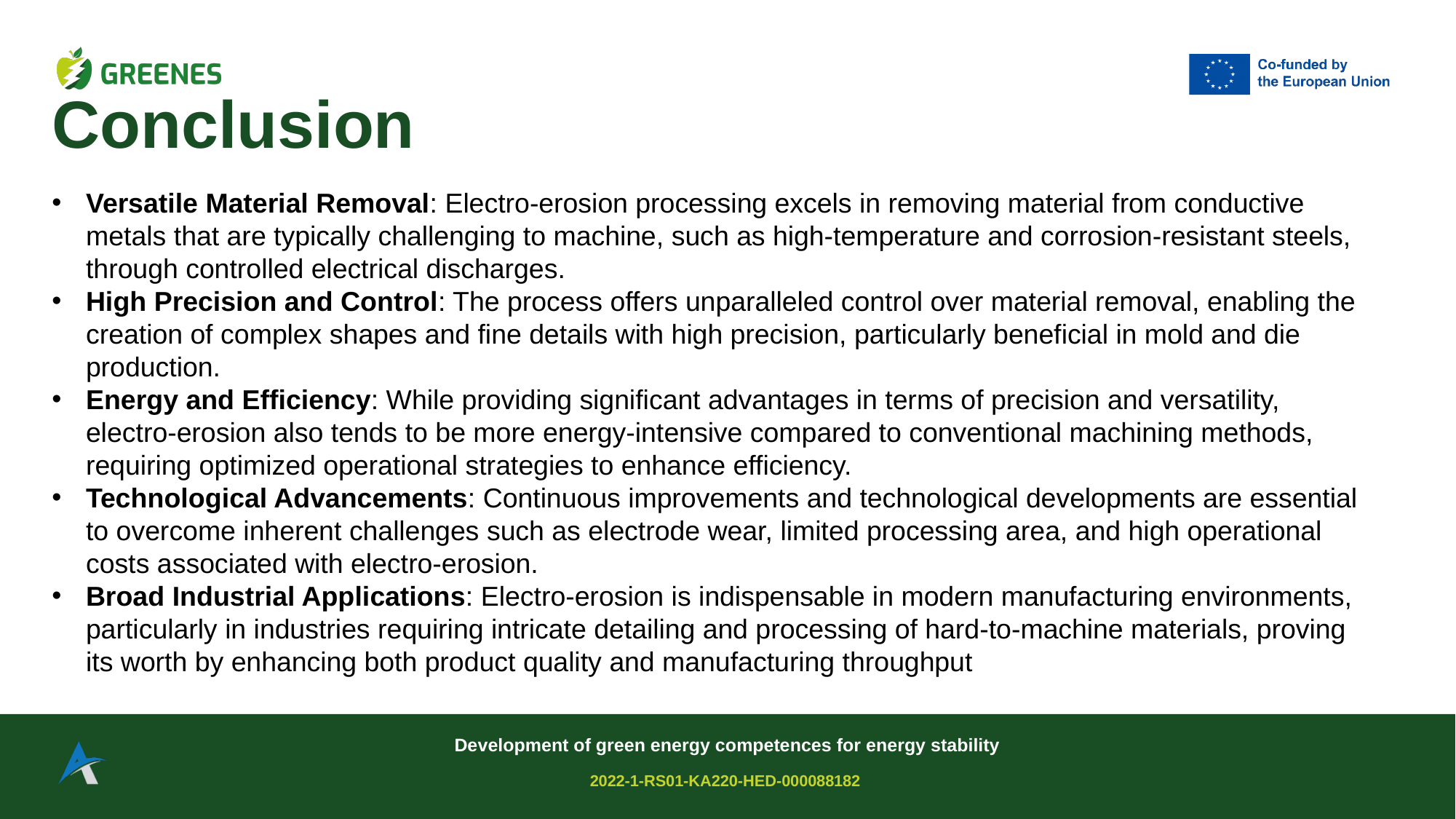

# Conclusion
Versatile Material Removal: Electro-erosion processing excels in removing material from conductive metals that are typically challenging to machine, such as high-temperature and corrosion-resistant steels, through controlled electrical discharges.
High Precision and Control: The process offers unparalleled control over material removal, enabling the creation of complex shapes and fine details with high precision, particularly beneficial in mold and die production.
Energy and Efficiency: While providing significant advantages in terms of precision and versatility, electro-erosion also tends to be more energy-intensive compared to conventional machining methods, requiring optimized operational strategies to enhance efficiency.
Technological Advancements: Continuous improvements and technological developments are essential to overcome inherent challenges such as electrode wear, limited processing area, and high operational costs associated with electro-erosion.
Broad Industrial Applications: Electro-erosion is indispensable in modern manufacturing environments, particularly in industries requiring intricate detailing and processing of hard-to-machine materials, proving its worth by enhancing both product quality and manufacturing throughput